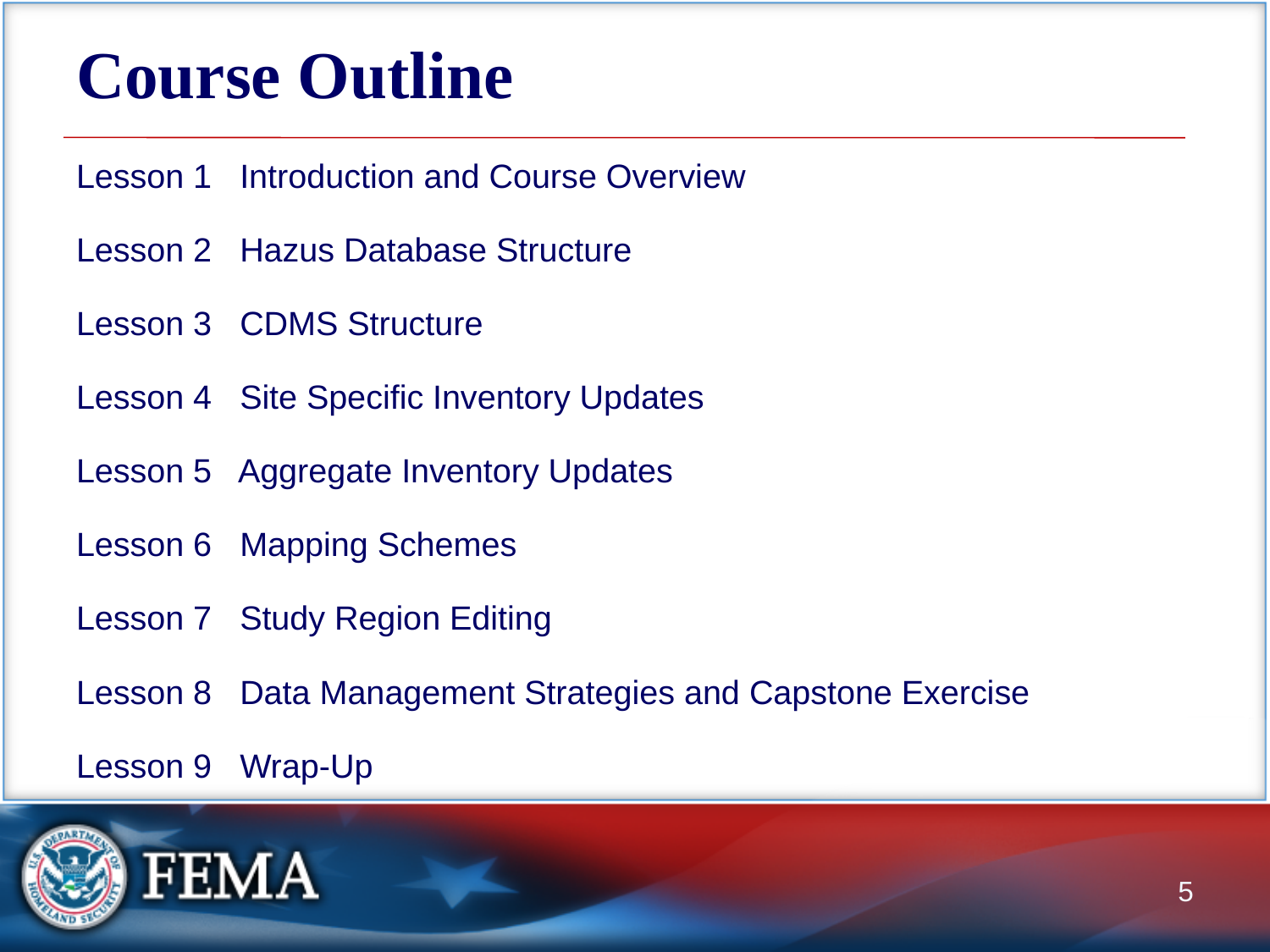

# Course Outline
Lesson 1   Introduction and Course Overview
Lesson 2   Hazus Database Structure
Lesson 3   CDMS Structure
Lesson 4   Site Specific Inventory Updates
Lesson 5   Aggregate Inventory Updates
Lesson 6   Mapping Schemes
Lesson 7   Study Region Editing
Lesson 8   Data Management Strategies and Capstone Exercise
Lesson 9   Wrap-Up
5